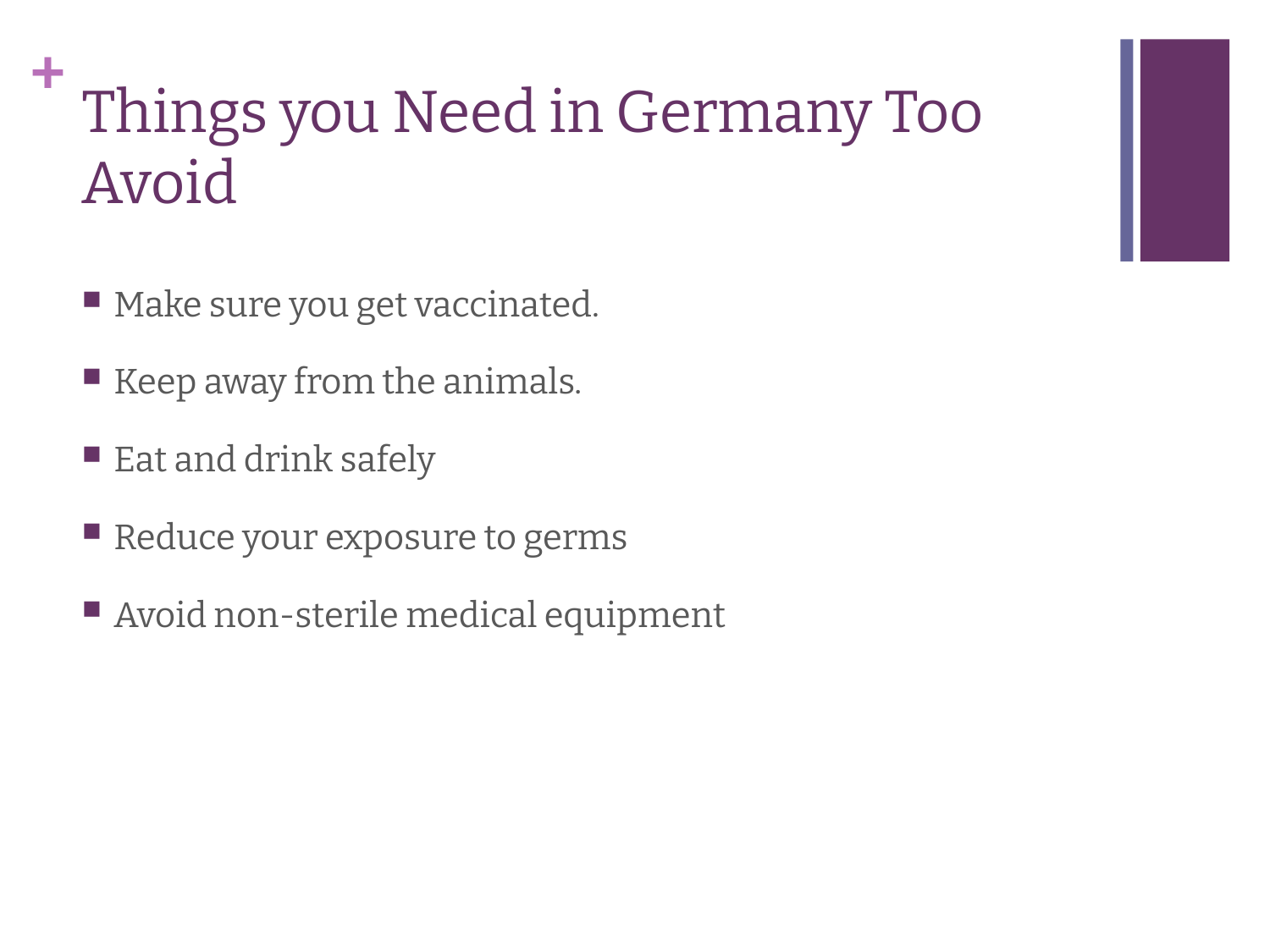

# Things you Need in Germany Too Avoid
Make sure you get vaccinated.
Keep away from the animals.
Eat and drink safely
Reduce your exposure to germs
Avoid non-sterile medical equipment